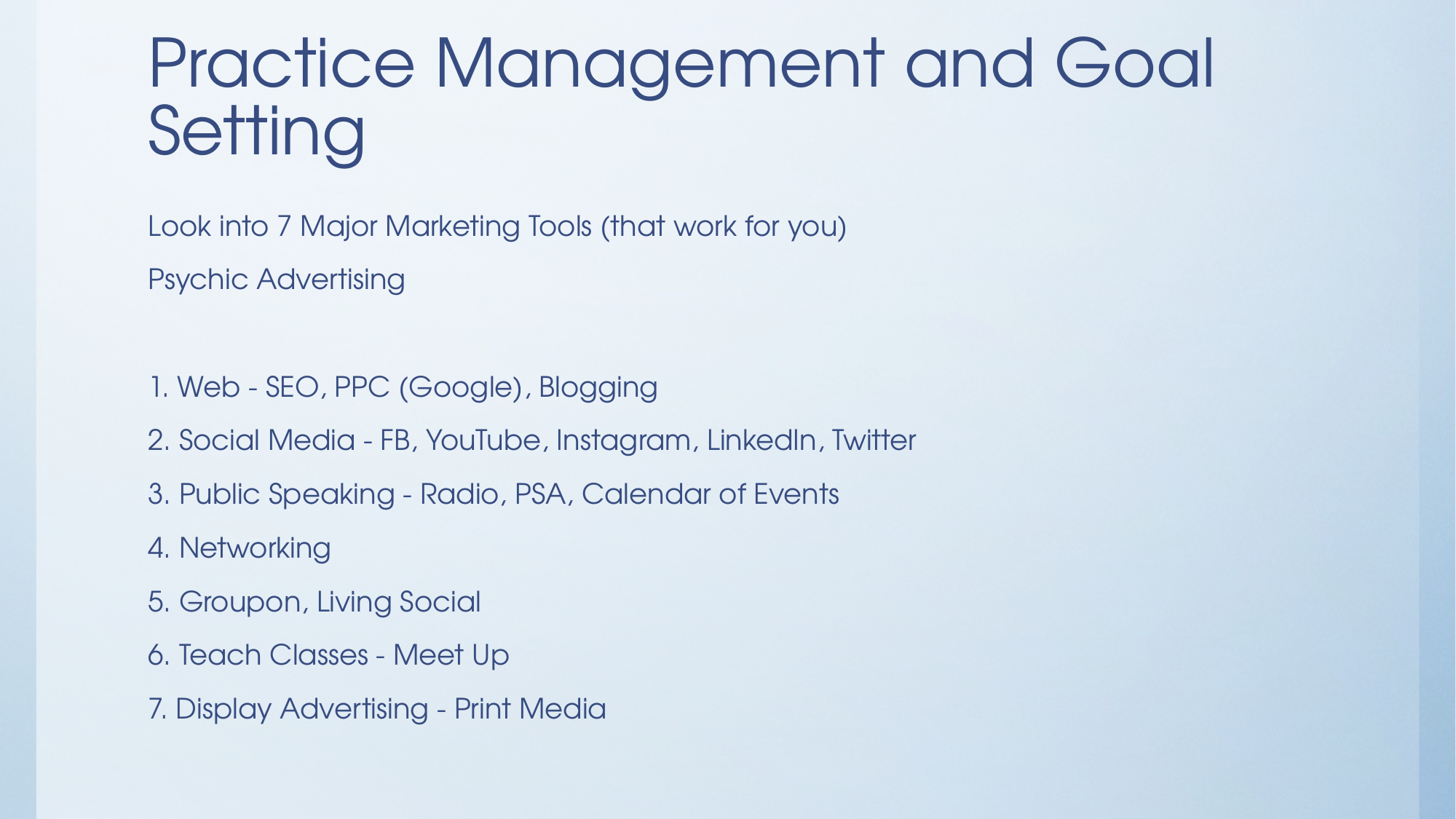

# Practice Management and Goal Setting
Look into 7 Major Marketing Tools (that work for you)
Psychic Advertising

1. Web - SEO, PPC (Google), Blogging
2. Social Media - FB, YouTube, Instagram, LinkedIn, Twitter
3. Public Speaking - Radio, PSA, Calendar of Events
4. Networking
5. Groupon, Living Social
6. Teach Classes - Meet Up
7. Display Advertising - Print Media